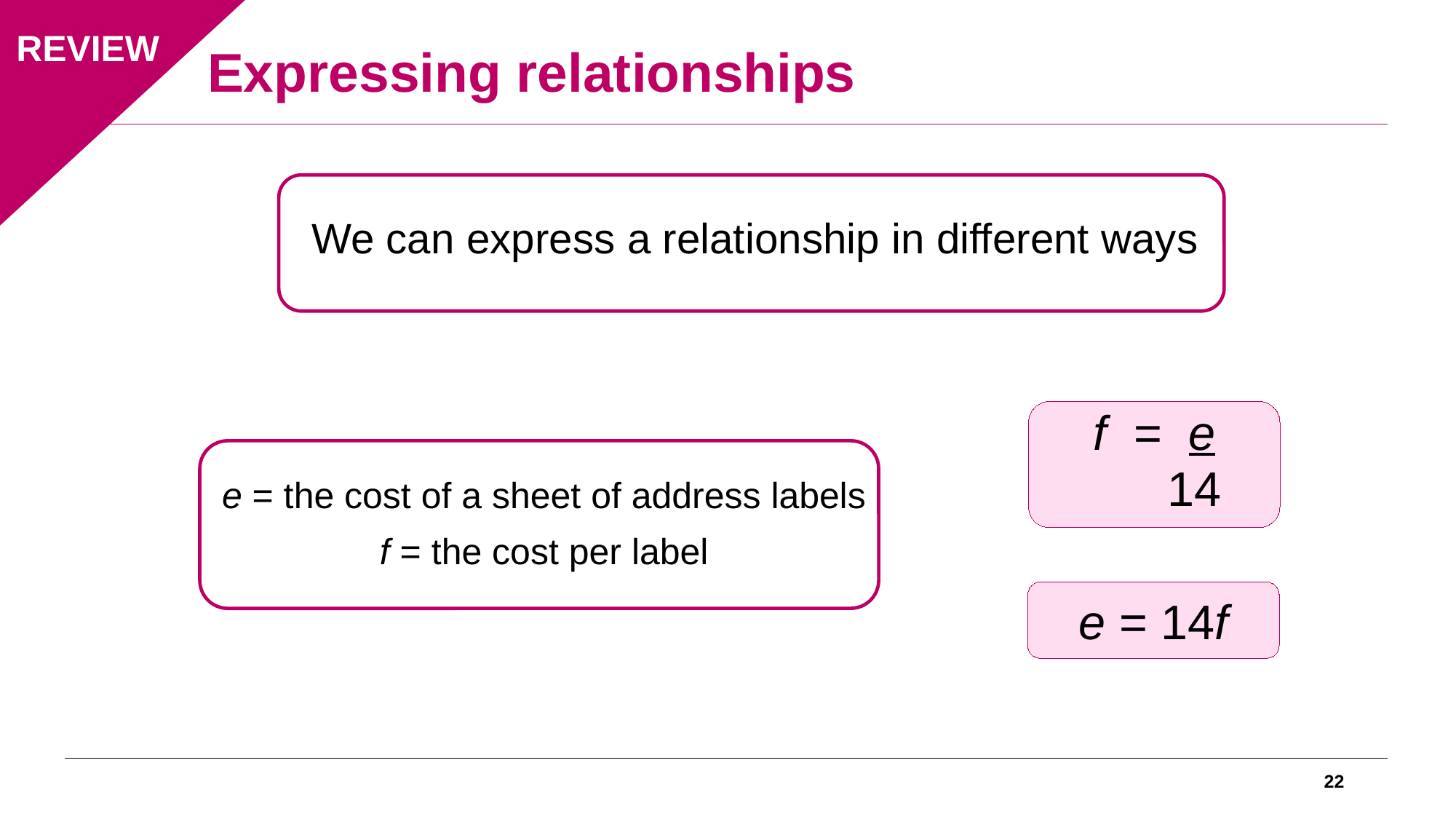

Expressing relationships
REVIEW

We can express a relationship in different ways
f  =  e
      14

e = the cost of a sheet of address labels
f = the cost per label
e = 14f
22